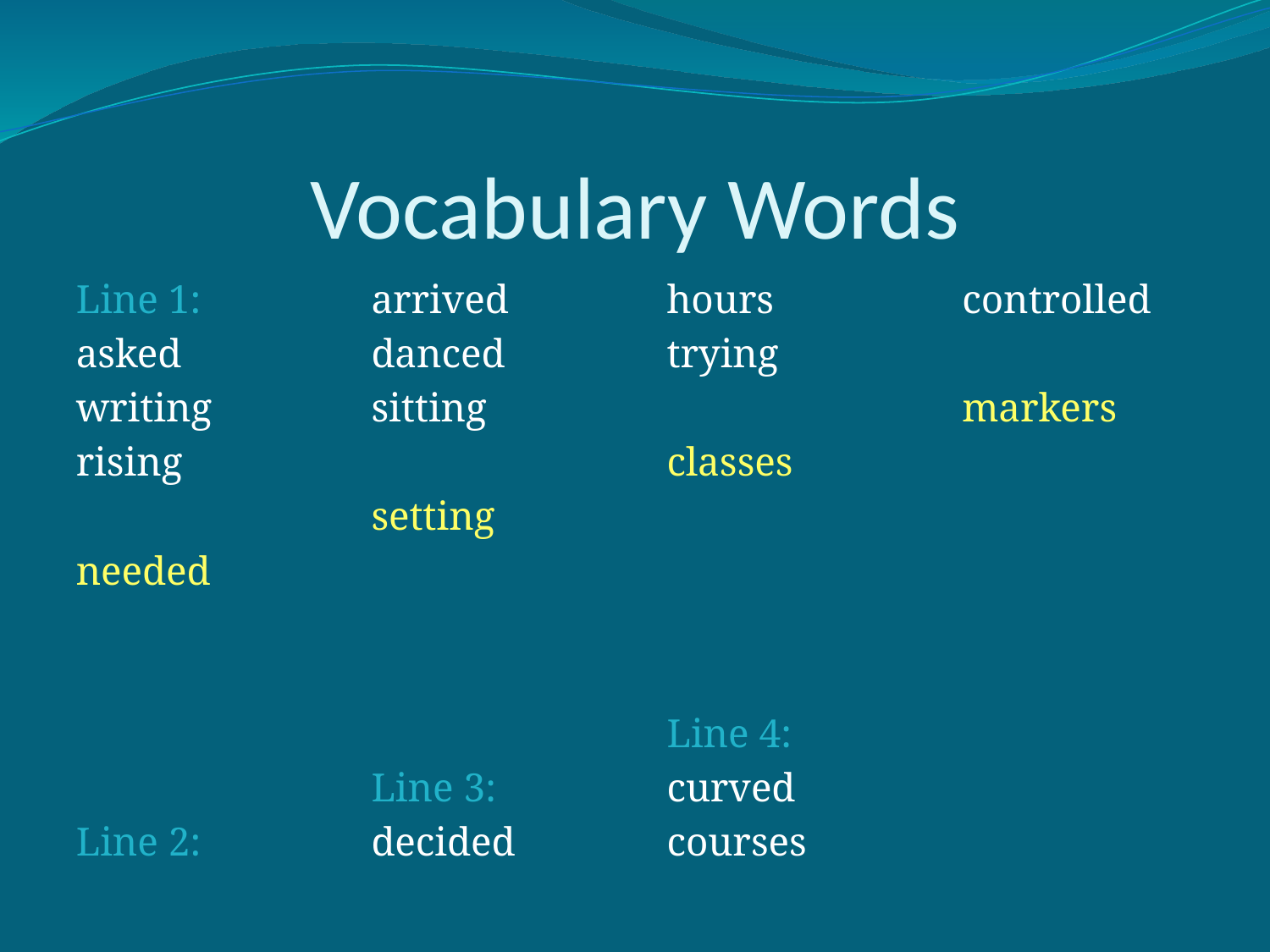

# Vocabulary Words
Line 1:
asked
writing
rising

needed

Line 2:
arrived
danced
sitting

setting

Line 3:
decided
hours
trying

classes

Line 4:
curved
courses
controlled

markers